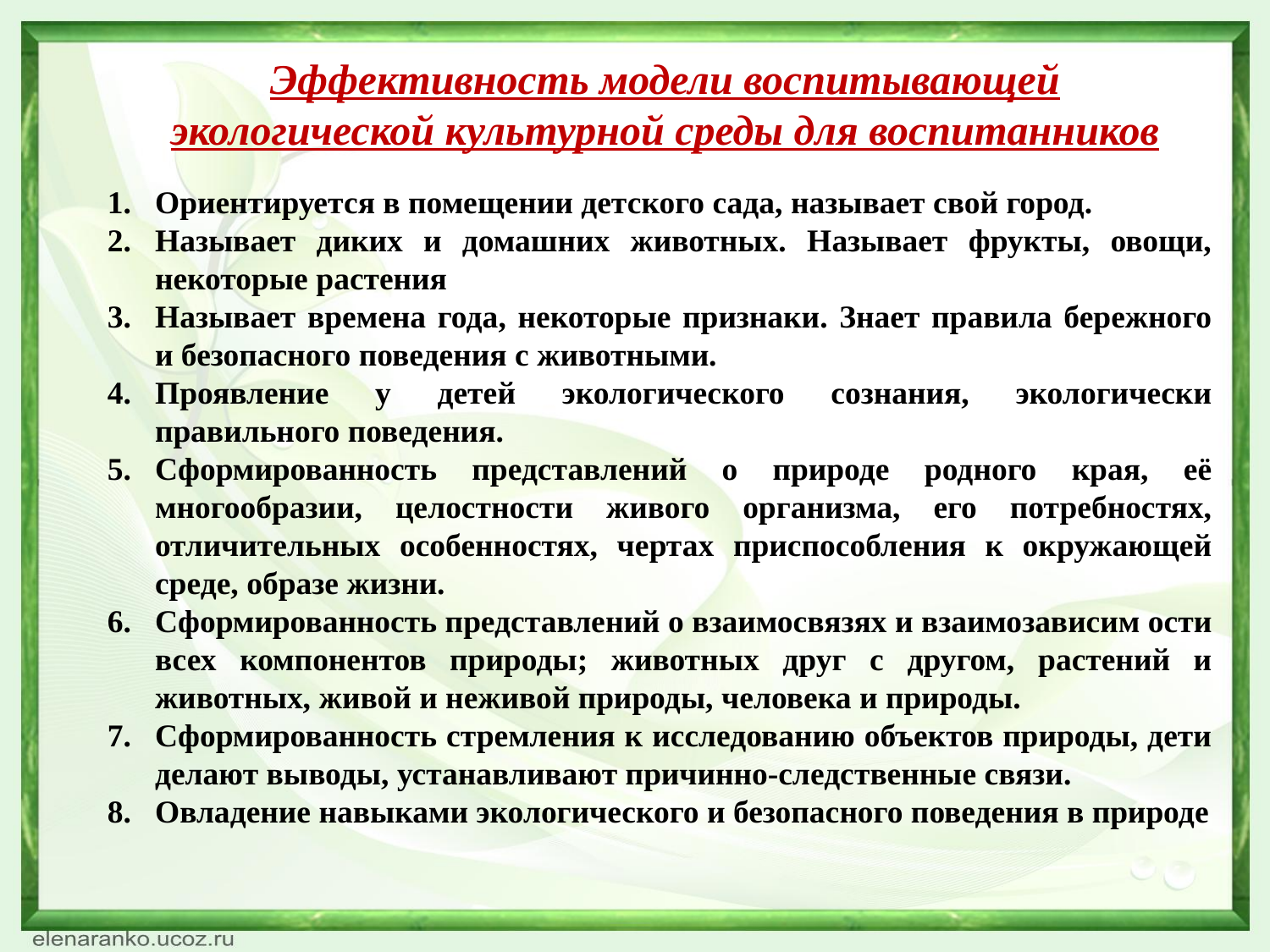

Эффективность модели воспитывающей экологической культурной среды для воспитанников
Ориентируется в помещении детского сада, называет свой город.
Называет диких и домашних животных. Называет фрукты, овощи, некоторые растения
Называет времена года, некоторые признаки. Знает правила бережного и безопасного поведения с животными.
Проявление у детей экологического сознания, экологически правильного поведения.
Сформированность представлений о природе родного края, её многообразии, целостности живого организма, его потребностях, отличительных особенностях, чертах приспособления к окружающей среде, образе жизни.
Сформированность представлений о взаимосвязях и взаимозависим ости всех компонентов природы; животных друг с другом, растений и животных, живой и неживой природы, человека и природы.
Сформированность стремления к исследованию объектов природы, дети делают выводы, устанавливают причинно-следственные связи.
Овладение навыками экологического и безопасного поведения в природе